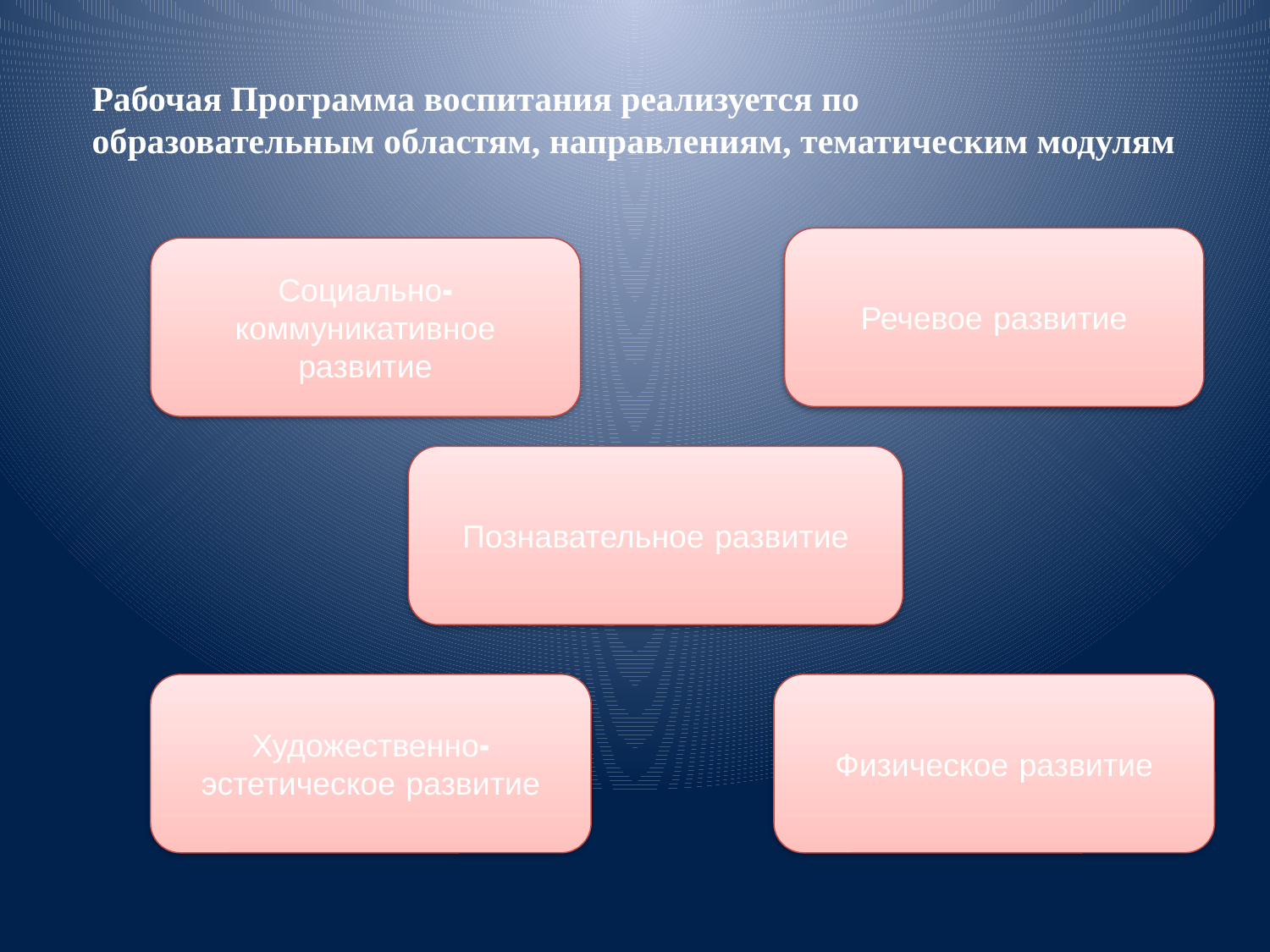

Рабочая Программа воспитания реализуется по
образовательным областям, направлениям, тематическим модулям
Речевое развитие
Социально-коммуникативное развитие
Познавательное развитие
Художественно-эстетическое развитие
Физическое развитие